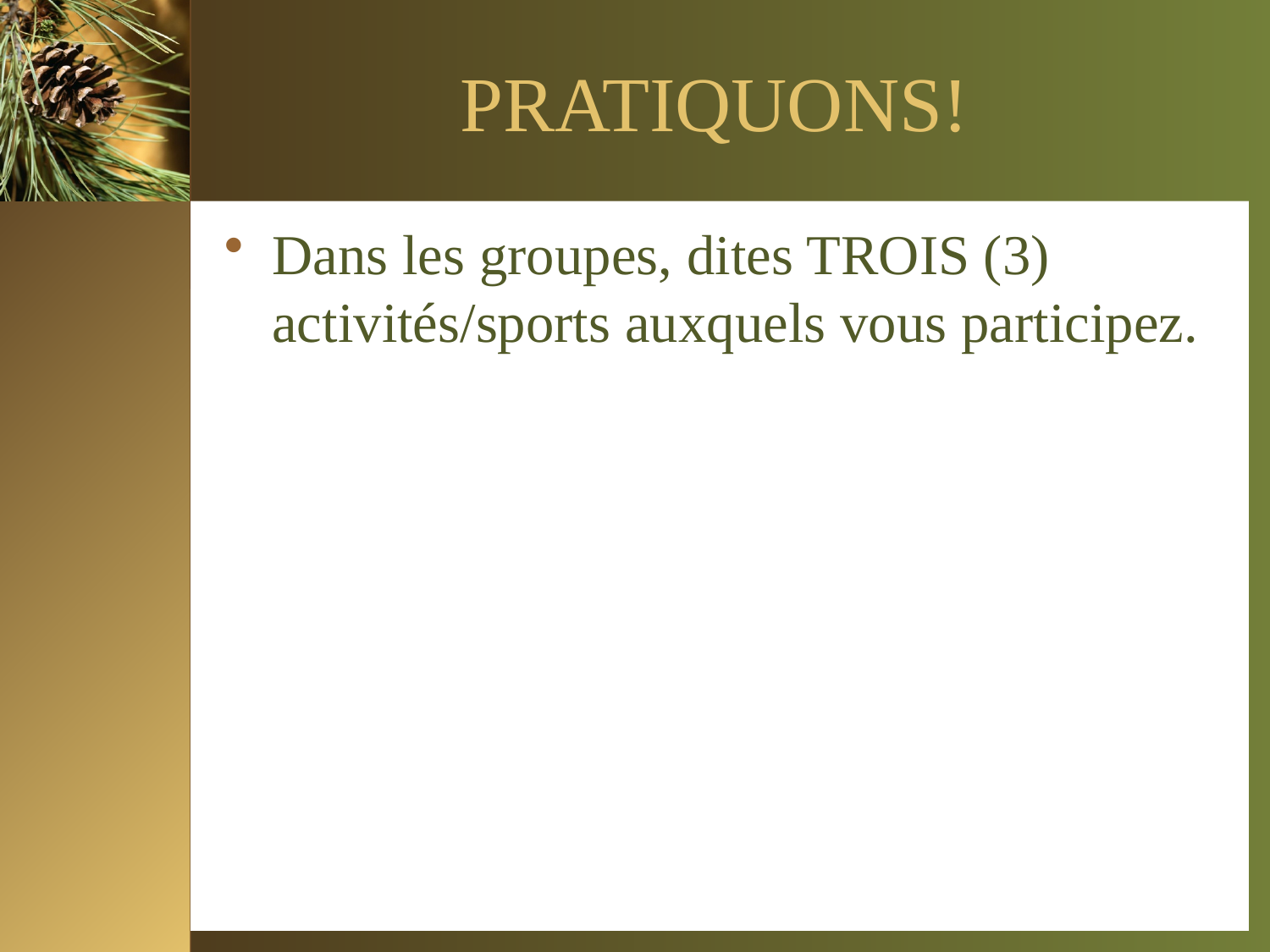

# PRATIQUONS!
Dans les groupes, dites TROIS (3) activités/sports auxquels vous participez.